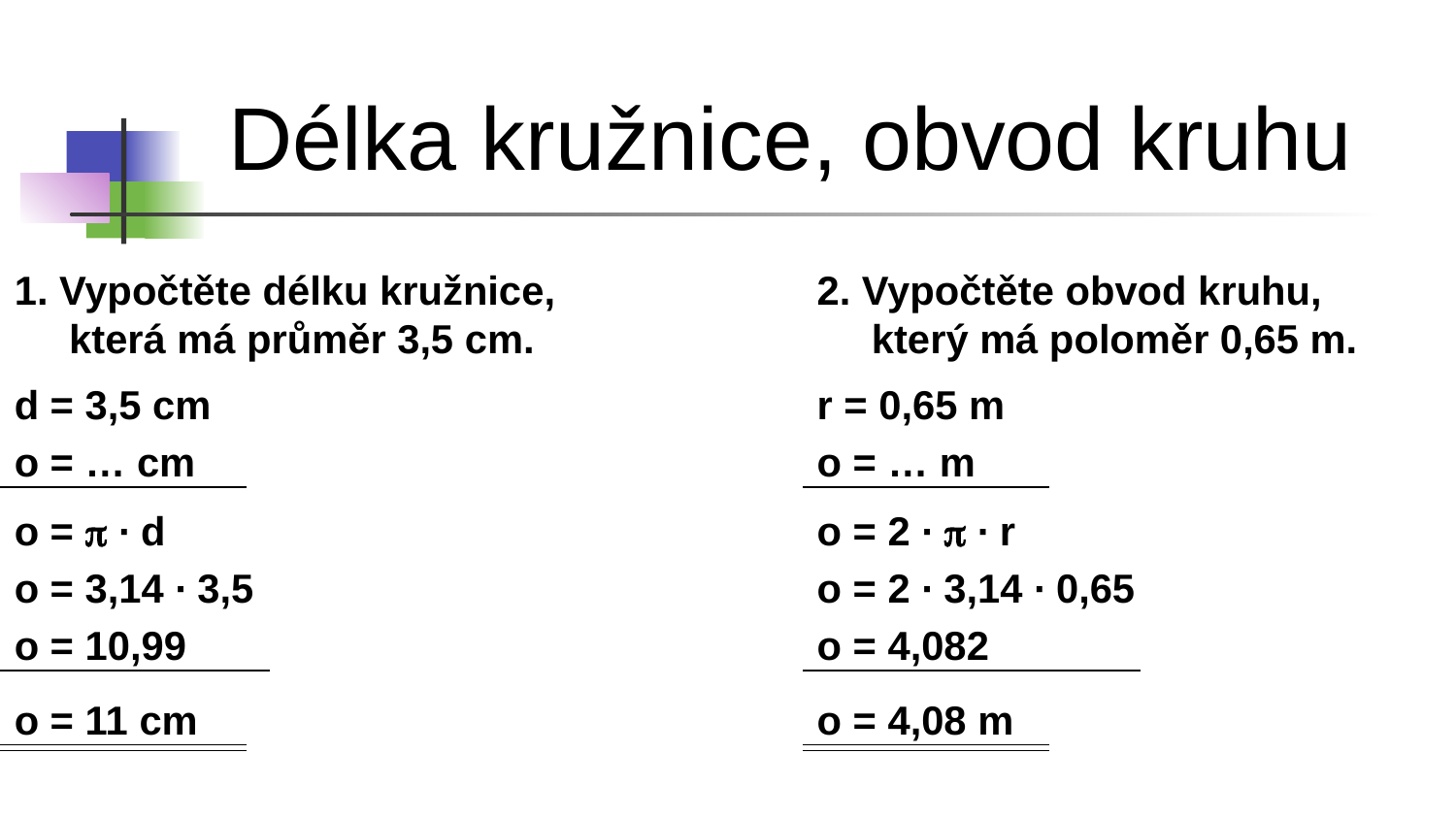

Délka kružnice, obvod kruhu
1. Vypočtěte délku kružnice, která má průměr 3,5 cm.
2. Vypočtěte obvod kruhu, který má poloměr 0,65 m.
d = 3,5 cm
r = 0,65 m
o = … cm
o = … m
o = π ∙ d
o = 2 ∙ π ∙ r
o = 3,14 ∙ 3,5
o = 2 ∙ 3,14 ∙ 0,65
o = 10,99
o = 4,082
o = 11 cm
o = 4,08 m